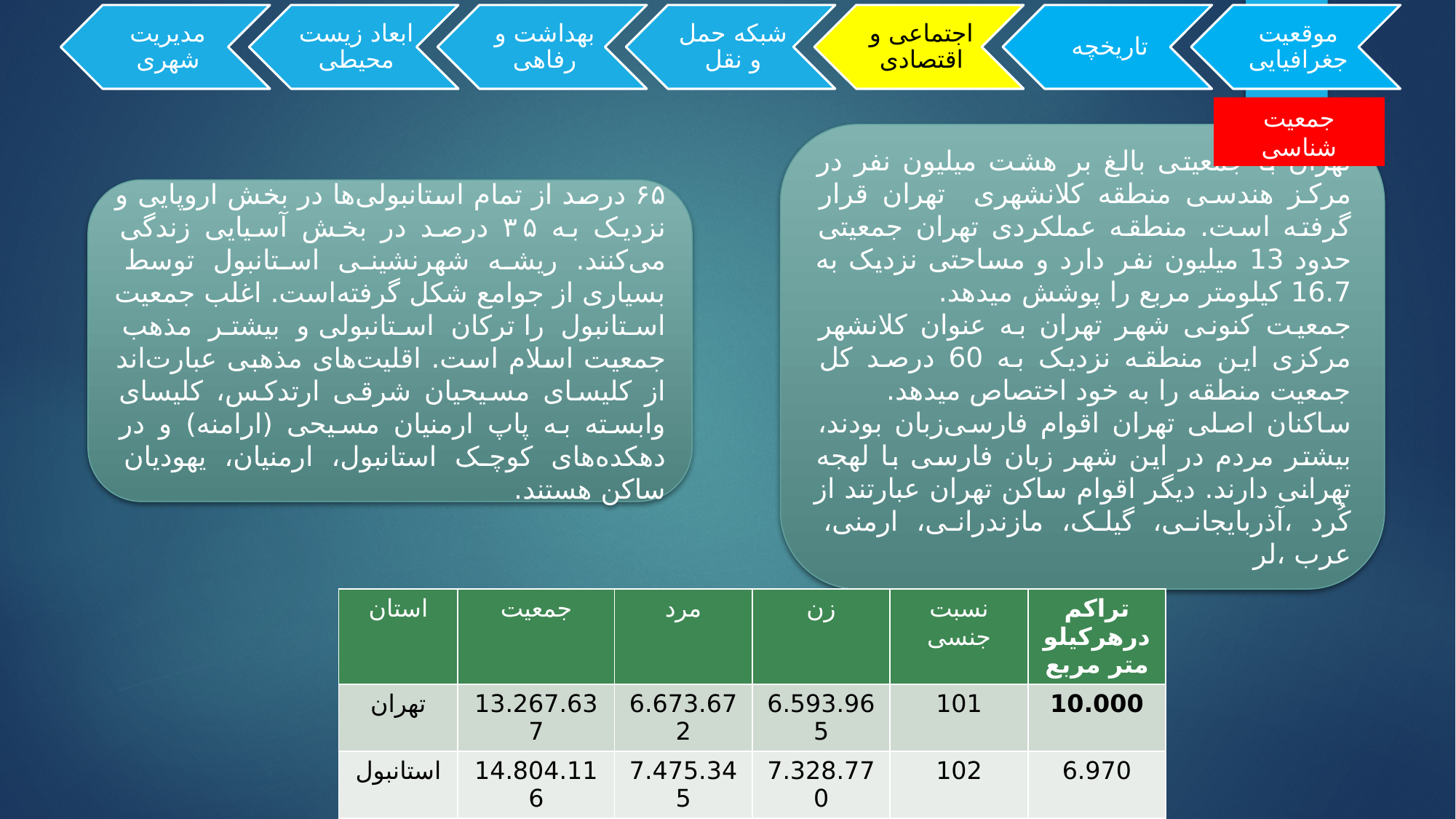

موقعیت جغرافیایی
تاریخچه
اجتماعی و اقتصادی
شبکه حمل و نقل
بهداشت و رفاهی
ابعاد زیست محیطی
مدیریت شهری
جمعیت شناسی
تهران با جمعیتی بالغ بر هشت میلیون نفر در مرکز هندسی منطقه کلانشهری  تهران قرار گرفته است. منطقه عملکردی تهران جمعیتی حدود 13 میلیون نفر دارد و مساحتی نزدیک به 16.7 کیلومتر مربع را پوشش میدهد.
جمعیت کنونی شهر تهران به عنوان کلانشهر مرکزی این منطقه نزدیک به 60 درصد کل جمعیت منطقه را به خود اختصاص میدهد.
ساکنان اصلی تهران اقوام فارسی‌زبان بودند، بیشتر مردم در این شهر زبان فارسی با لهجه تهرانی دارند. دیگر اقوام ساکن تهران عبارتند از کُرد ،آذربایجانی، گیلک، مازندرانی، ارمنی، عرب ،لر
۶۵ درصد از تمام استانبولی‌ها در بخش اروپایی و نزدیک به ۳۵ درصد در بخش آسیایی زندگی می‌کنند. ریشه شهرنشینی استانبول توسط بسیاری از جوامع شکل گرفته‌است. اغلب جمعیت استانبول را ترکان استانبولی و بیشتر مذهب جمعیت اسلام است. اقلیت‌های مذهبی عبارت‌اند از کلیسای مسیحیان شرقی ارتدکس، کلیسای وابسته به پاپ ارمنیان مسیحی (ارامنه) و در دهکده‌های کوچک استانبول، ارمنیان، یهودیان ساکن هستند.
| استان | جمعیت | مرد | زن | نسبت جنسی | تراکم درهرکیلو متر مربع |
| --- | --- | --- | --- | --- | --- |
| تهران | 13.267.637 | 6.673.672 | 6.593.965 | 101 | 10.000 |
| استانبول | 14.804.116 | 7.475.345 | 7.328.770 | 102 | 6.970 |